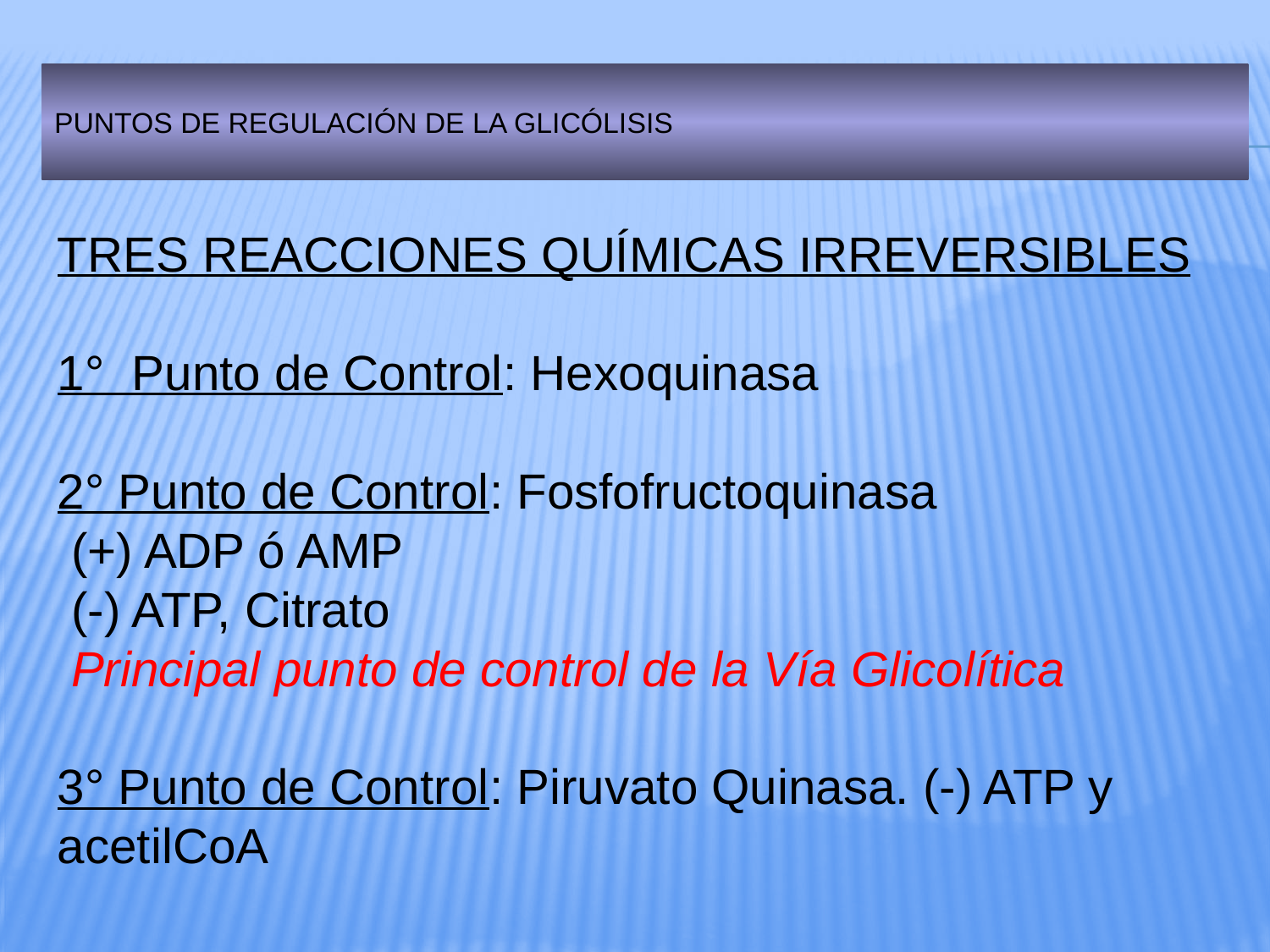

# Puntos de Regulación de la Glicólisis
TRES REACCIONES QUÍMICAS IRREVERSIBLES

1°  Punto de Control: Hexoquinasa

2° Punto de Control: Fosfofructoquinasa
 (+) ADP ó AMP
 (-) ATP, Citrato
 Principal punto de control de la Vía Glicolítica

3° Punto de Control: Piruvato Quinasa. (-) ATP y acetilCoA